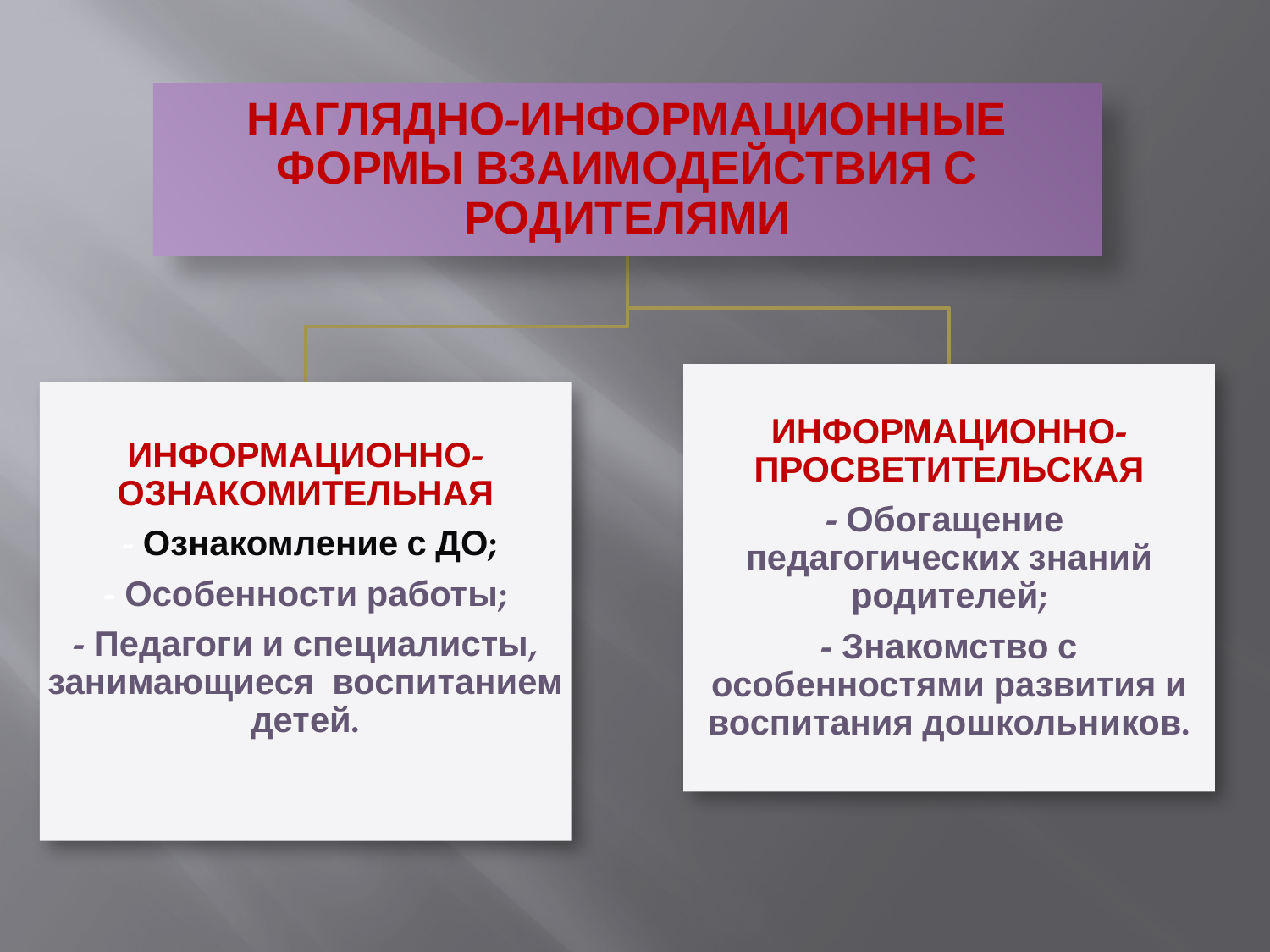

НАГЛЯДНО-ИНФОРМАЦИОННЫЕ ФОРМЫ ВЗАИМОДЕЙСТВИЯ С РОДИТЕЛЯМИ

ИНФОРМАЦИОННО-ОЗНАКОМИТЕЛЬНАЯ
 - Ознакомление с ДО;
- Особенности работы;
- Педагоги и специалисты, занимающиеся  воспитанием детей.

ИНФОРМАЦИОННО-ПРОСВЕТИТЕЛЬСКАЯ
- Обогащение  педагогических знаний родителей;
- Знакомство с особенностями развития и воспитания дошкольников.